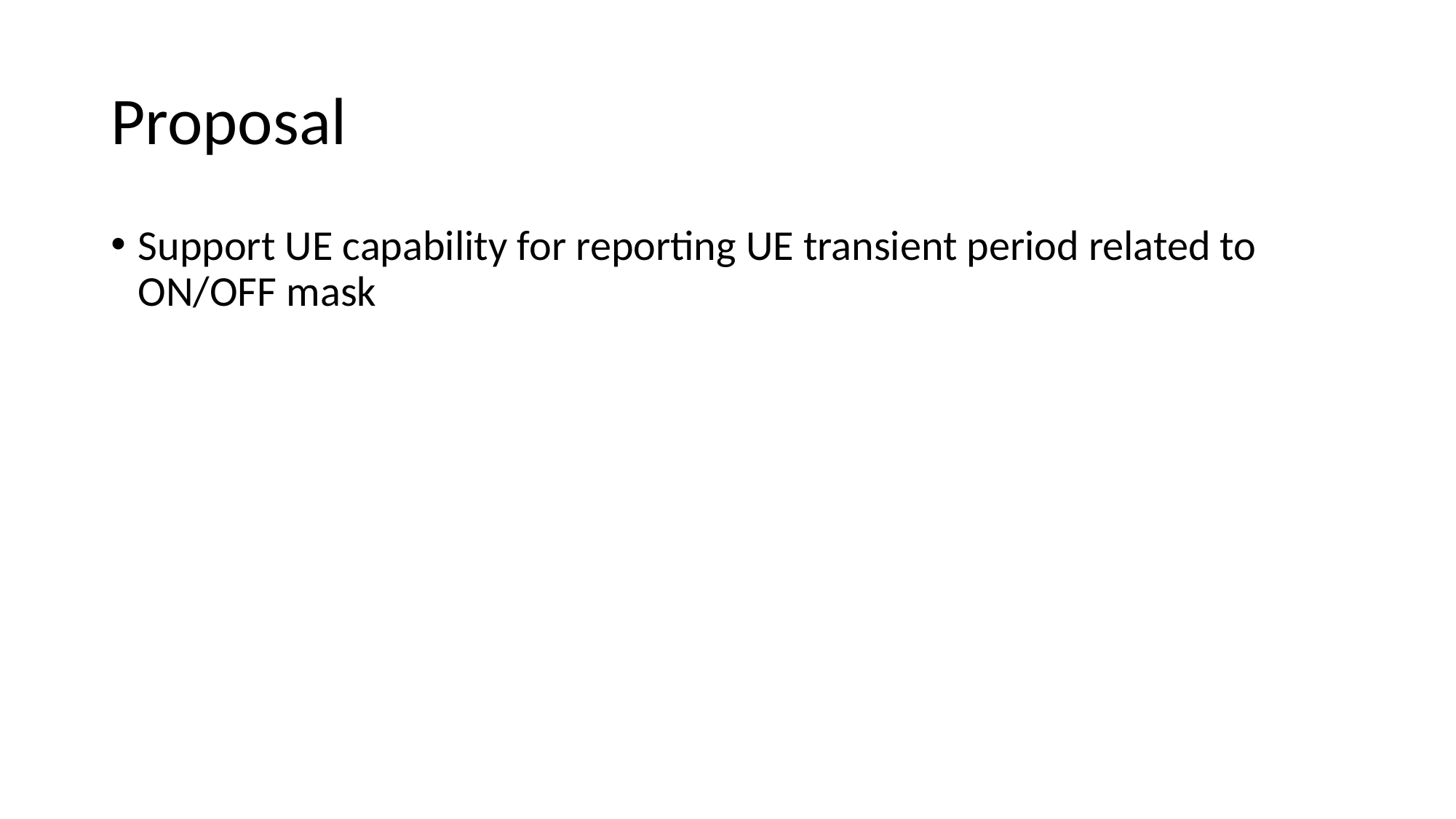

# Proposal
Support UE capability for reporting UE transient period related to ON/OFF mask